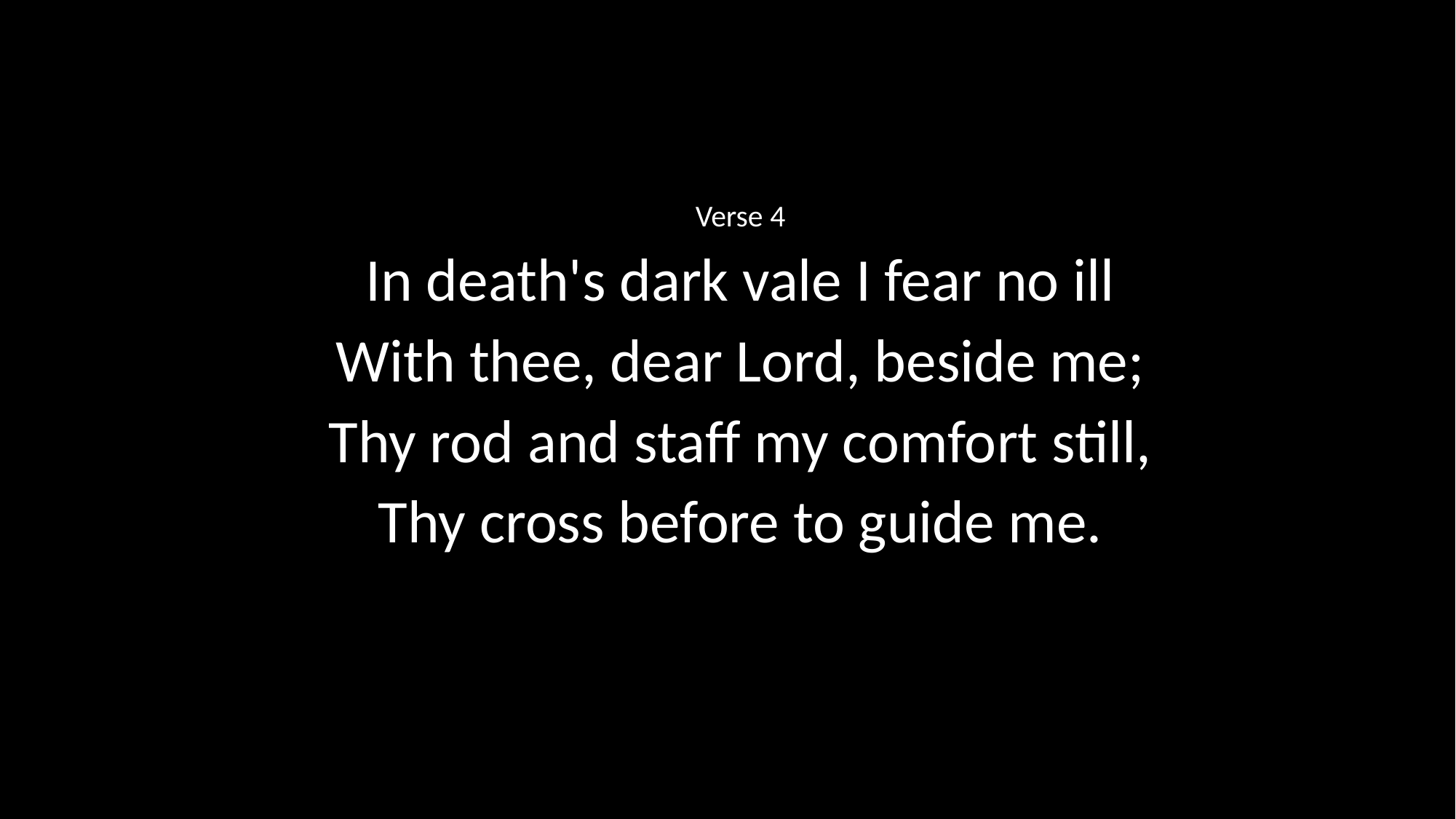

Verse 4
In death's dark vale I fear no ill
With thee, dear Lord, beside me;
Thy rod and staff my comfort still,
Thy cross before to guide me.